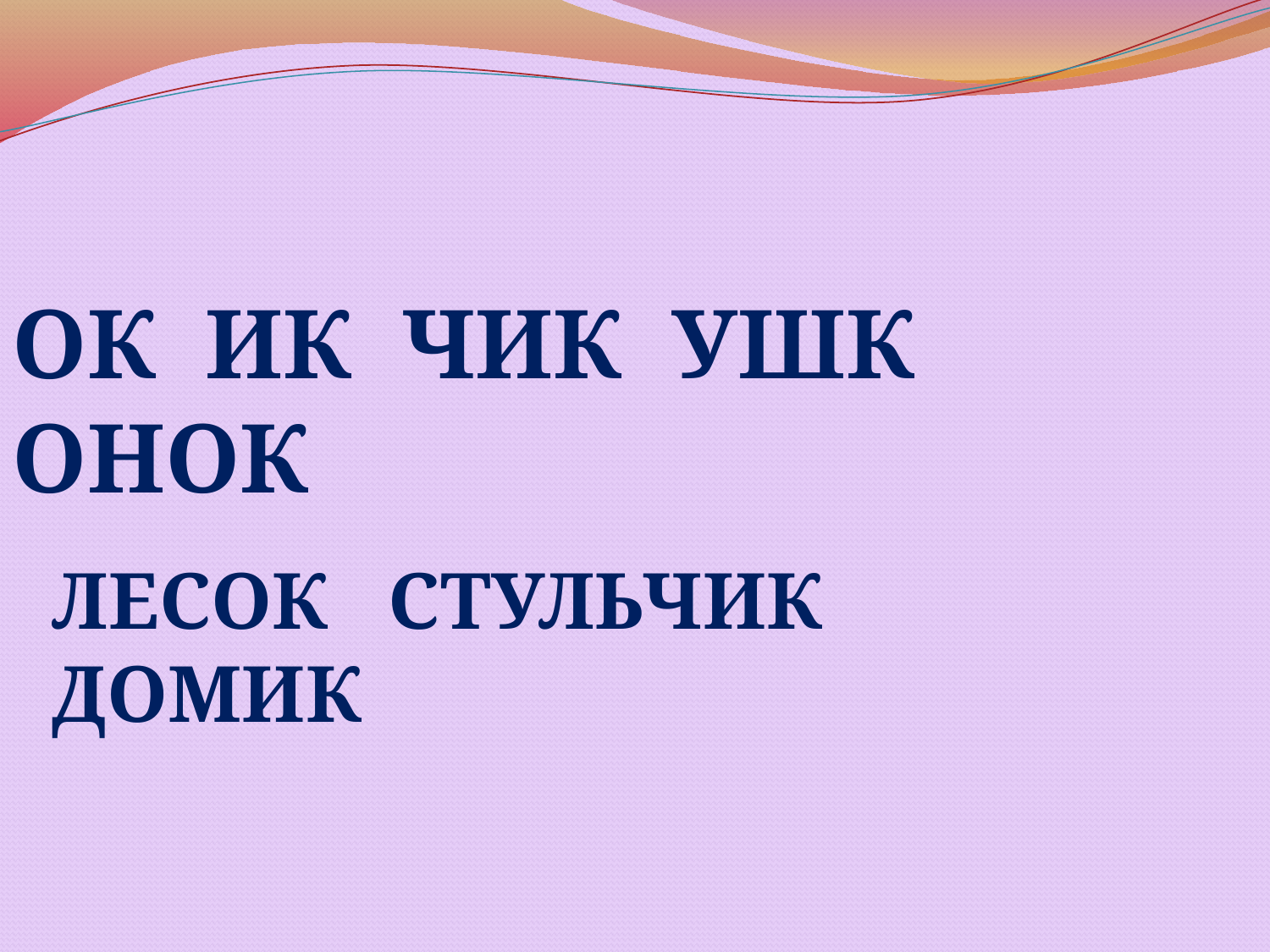

ОК  ИК  ЧИК  УШК  ОНОК
ЛЕСОК   СТУЛЬЧИК     ДОМИК